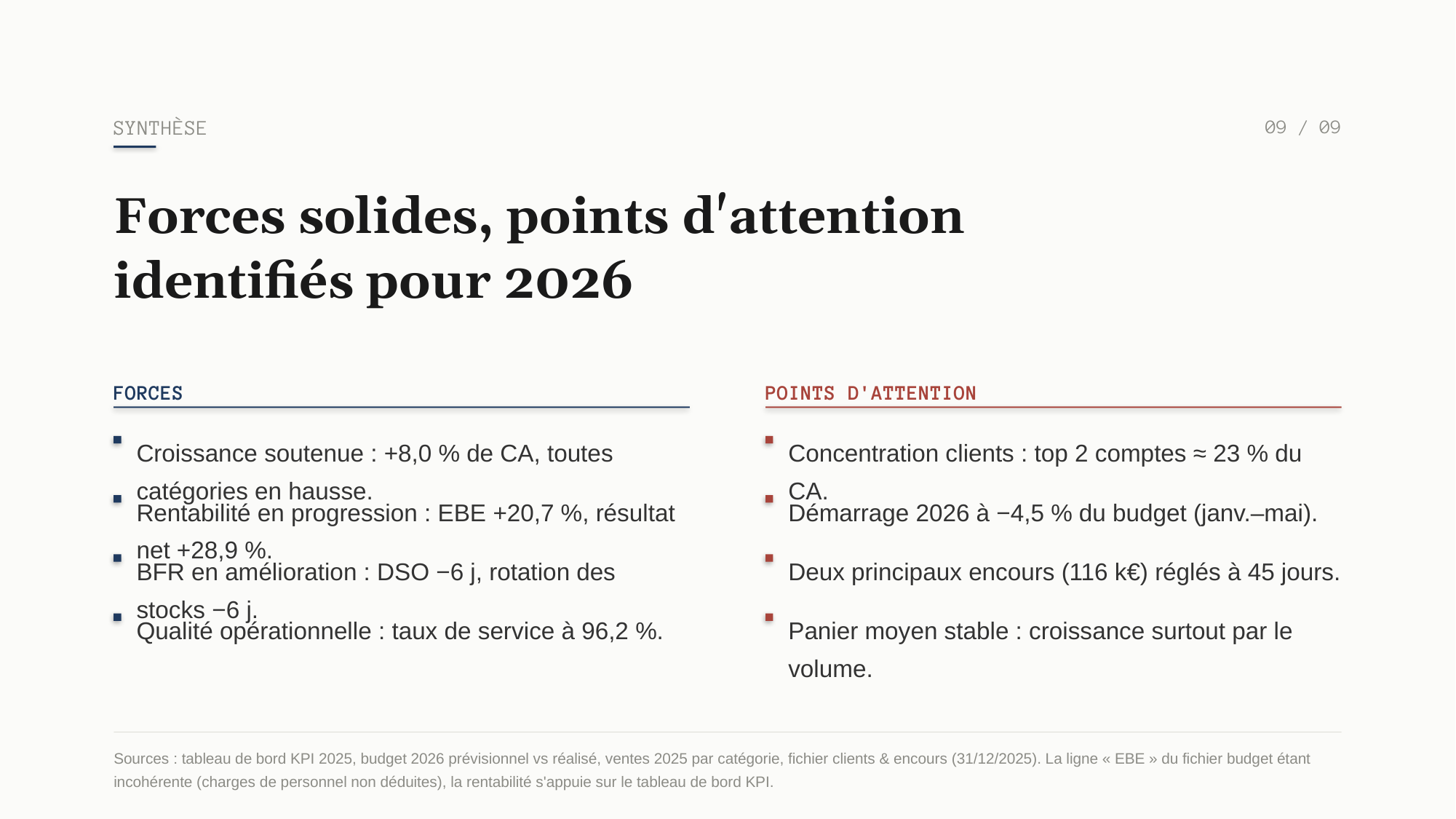

SYNTHÈSE
09 / 09

Forces solides, points d'attention
identifiés pour 2026
FORCES
POINTS D'ATTENTION

Croissance soutenue : +8,0 % de CA, toutes catégories en hausse.
Concentration clients : top 2 comptes ≈ 23 % du CA.

Rentabilité en progression : EBE +20,7 %, résultat net +28,9 %.
Démarrage 2026 à −4,5 % du budget (janv.–mai).

BFR en amélioration : DSO −6 j, rotation des stocks −6 j.
Deux principaux encours (116 k€) réglés à 45 jours.

Qualité opérationnelle : taux de service à 96,2 %.
Panier moyen stable : croissance surtout par le volume.

Sources : tableau de bord KPI 2025, budget 2026 prévisionnel vs réalisé, ventes 2025 par catégorie, fichier clients & encours (31/12/2025). La ligne « EBE » du fichier budget étant incohérente (charges de personnel non déduites), la rentabilité s'appuie sur le tableau de bord KPI.